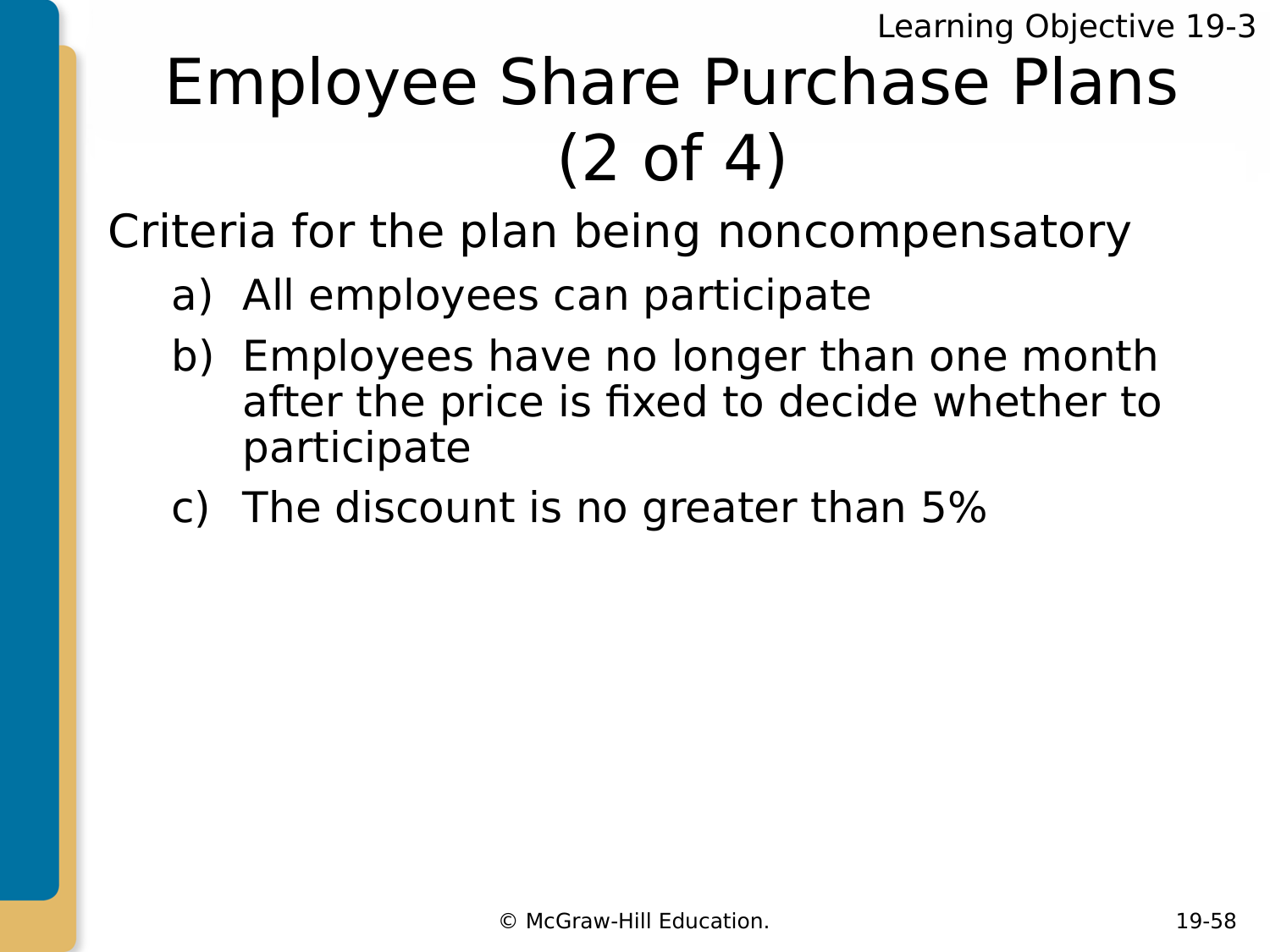

Learning Objective 19-3
# Employee Share Purchase Plans (2 of 4)
Criteria for the plan being noncompensatory
All employees can participate
Employees have no longer than one month after the price is fixed to decide whether to participate
The discount is no greater than 5%